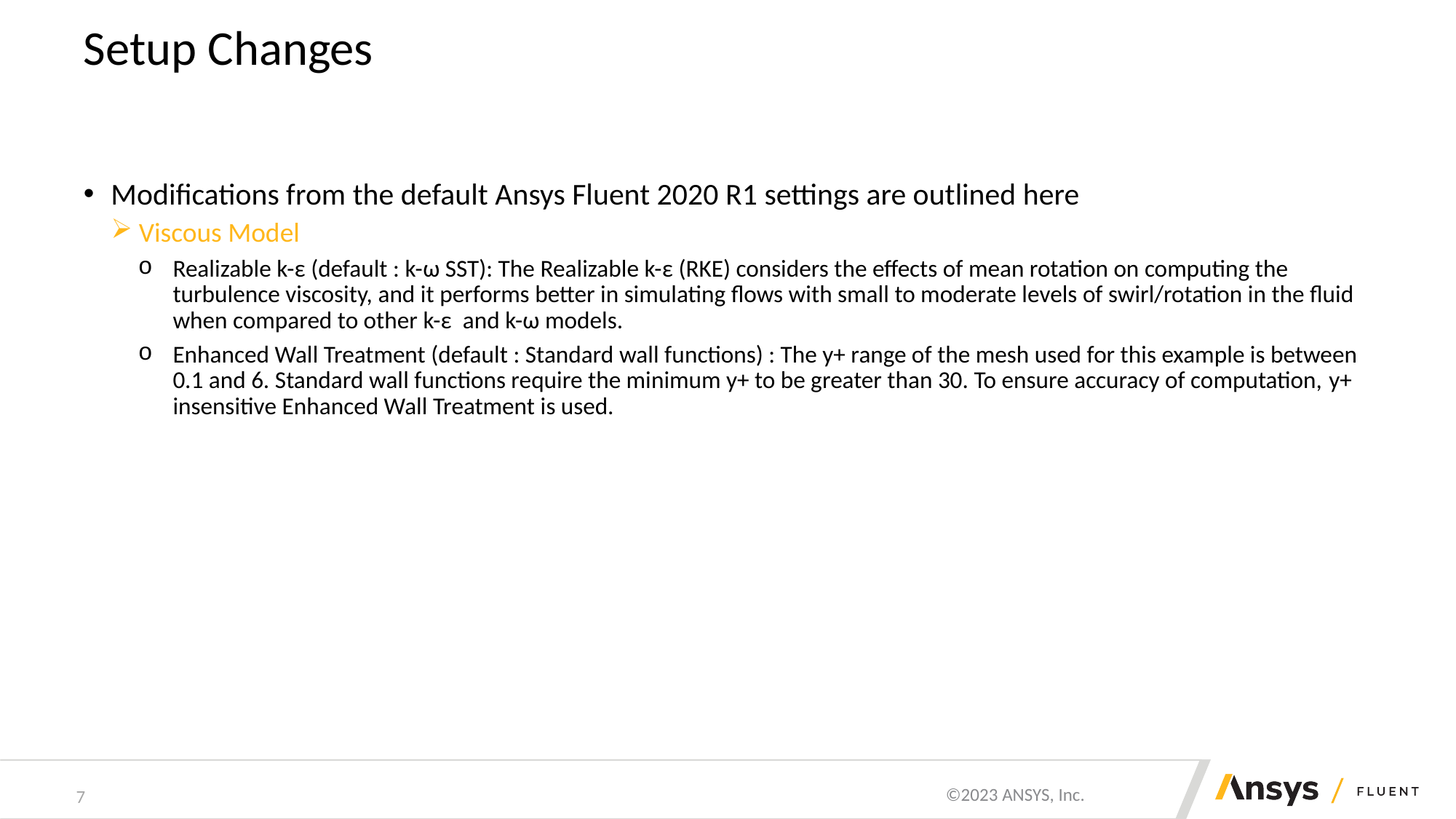

# Setup Changes
Modifications from the default Ansys Fluent 2020 R1 settings are outlined here
Viscous Model
Realizable k-ε (default : k-ω SST): The Realizable k-ε (RKE) considers the effects of mean rotation on computing the turbulence viscosity, and it performs better in simulating flows with small to moderate levels of swirl/rotation in the fluid when compared to other k-ε  and k-ω models.
Enhanced Wall Treatment (default : Standard wall functions) : The y+ range of the mesh used for this example is between 0.1 and 6. Standard wall functions require the minimum y+ to be greater than 30. To ensure accuracy of computation, y+ insensitive Enhanced Wall Treatment is used.
7